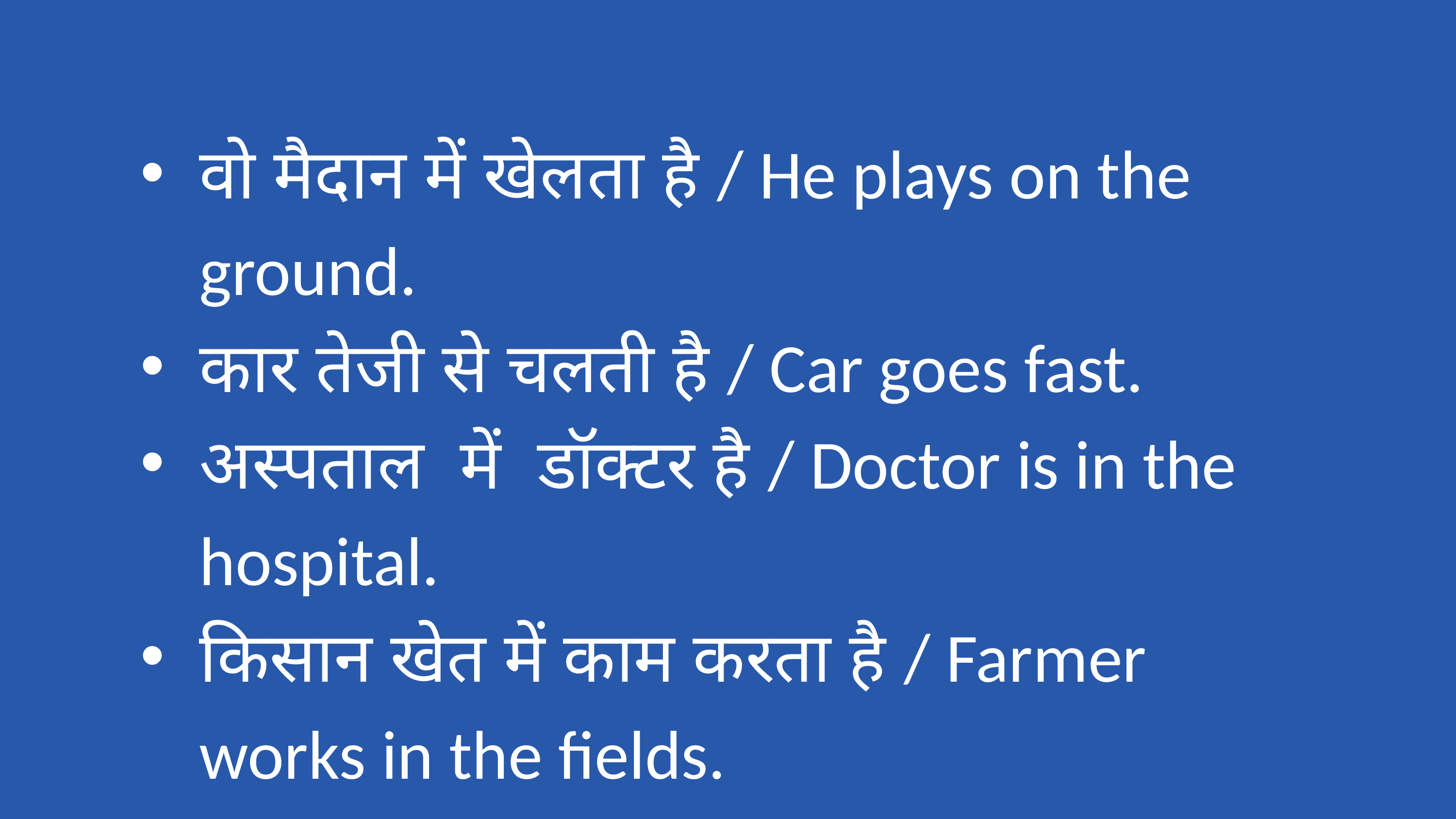

वो मैदान में खेलता है / He plays on the ground.
कार तेजी से चलती है / Car goes fast.
अस्पताल  में  डॉक्टर है / Doctor is in the hospital.
किसान खेत में काम करता है / Farmer works in the fields.